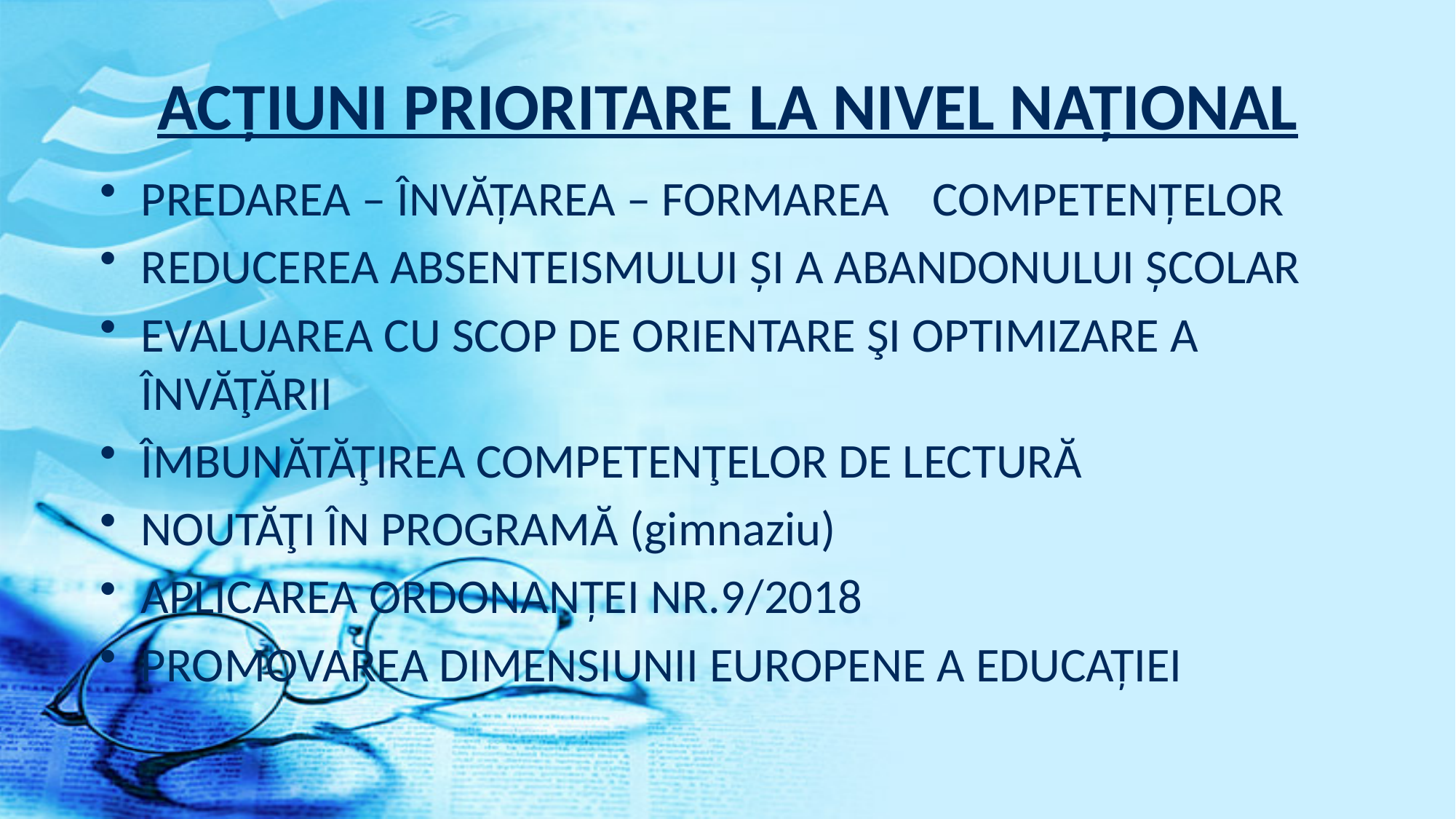

# ACȚIUNI PRIORITARE LA NIVEL NAȚIONAL
PREDAREA – ÎNVĂȚAREA – FORMAREA    COMPETENȚELOR
REDUCEREA ABSENTEISMULUI ȘI A ABANDONULUI ȘCOLAR
EVALUAREA CU SCOP DE ORIENTARE ŞI OPTIMIZARE A ÎNVĂŢĂRII
ÎMBUNĂTĂŢIREA COMPETENŢELOR DE LECTURĂ
NOUTĂŢI ÎN PROGRAMĂ (gimnaziu)
APLICAREA ORDONANȚEI NR.9/2018
PROMOVAREA DIMENSIUNII EUROPENE A EDUCAȚIEI